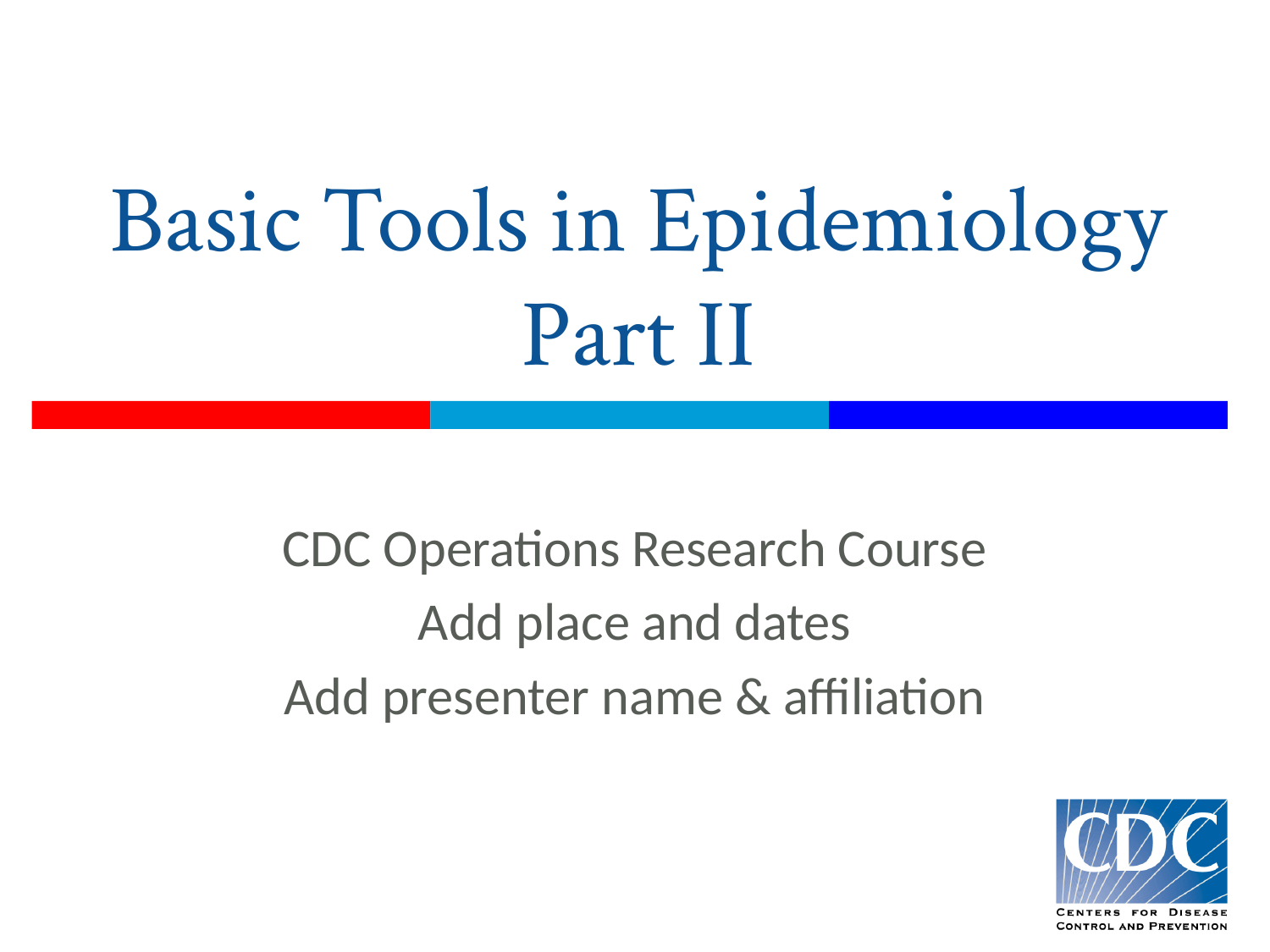

# Basic Tools in Epidemiology Part II
CDC Operations Research Course
Add place and dates
Add presenter name & affiliation